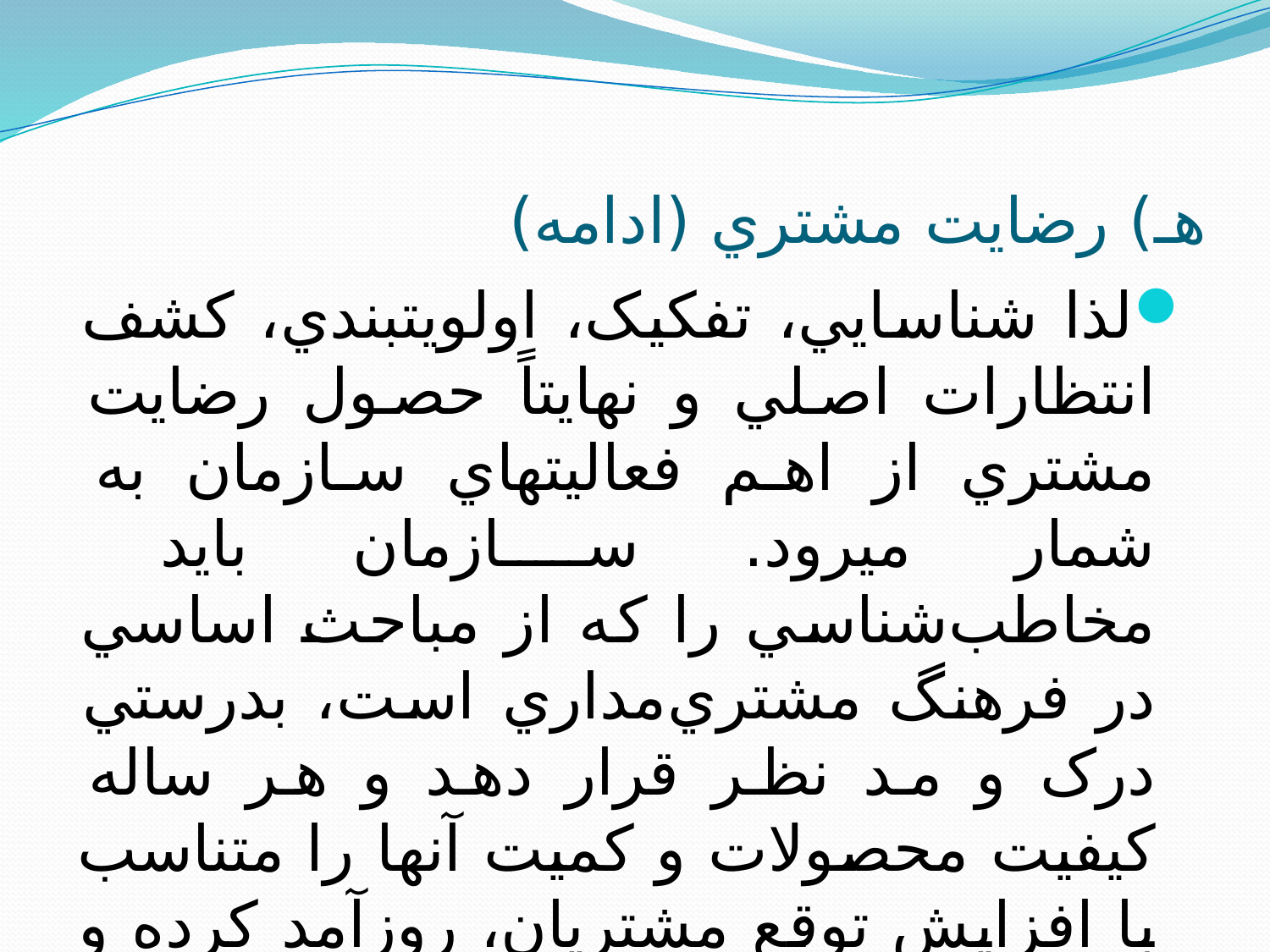

# هـ) رضايت مشتري (ادامه)
لذا شناسايي، تفکيک، اولويت‏بندي، کشف انتظارات اصلي و نهايتاً حصول رضايت مشتري از اهم فعاليت‏هاي سازمان به شمار مي‏رود. سازمان بايد مخاطب‌شناسي را که از مباحث اساسي در فرهنگ مشتري‌مداري است، بدرستي درک و مد نظر قرار دهد و هر ساله کيفيت محصولات و کميت آنها را متناسب با افزايش توقع مشتريان، روزآمد کرده و افزايش دهد.